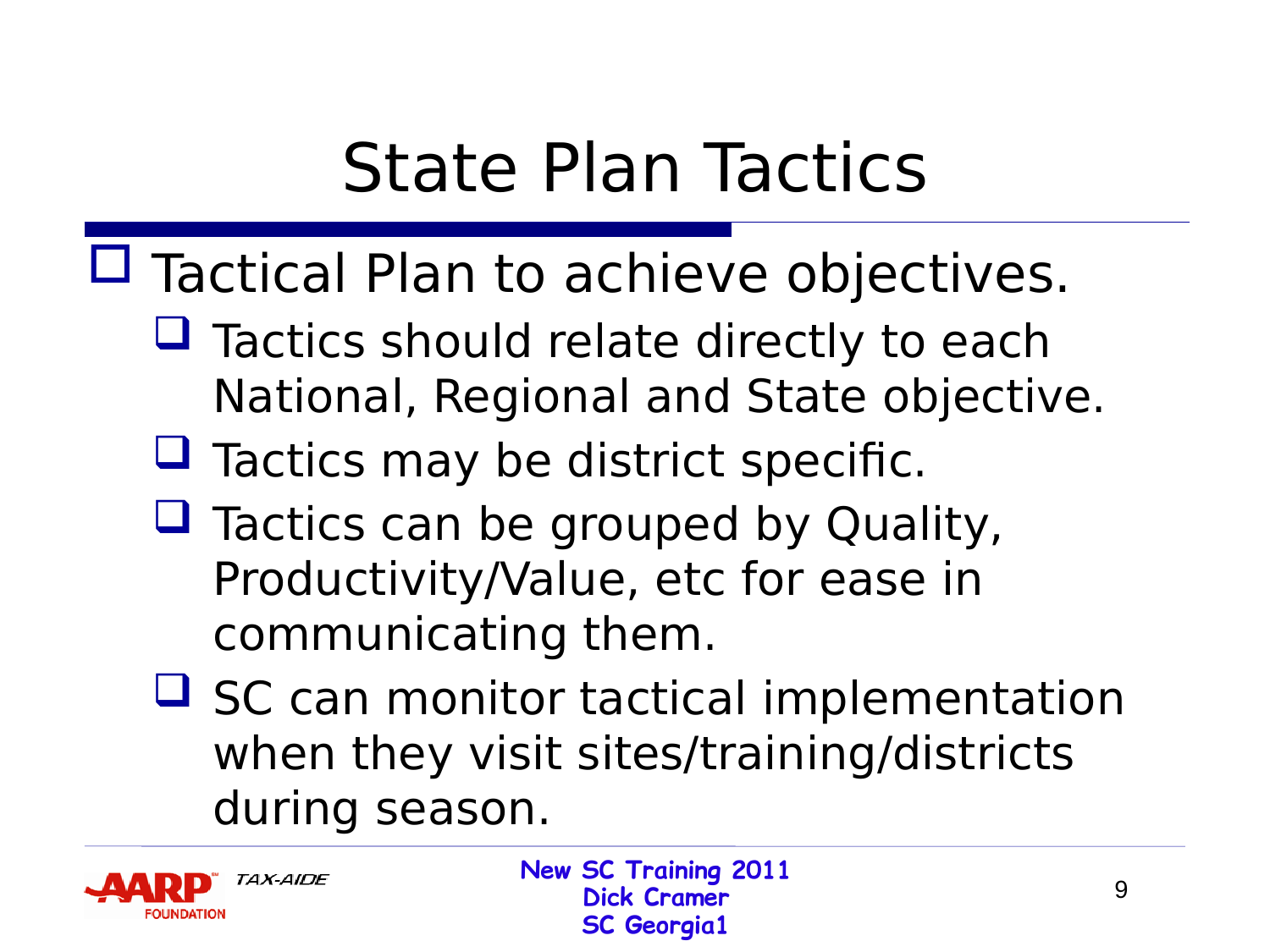

# State Plan Tactics
Tactical Plan to achieve objectives.
Tactics should relate directly to each National, Regional and State objective.
Tactics may be district specific.
Tactics can be grouped by Quality, Productivity/Value, etc for ease in communicating them.
SC can monitor tactical implementation when they visit sites/training/districts during season.